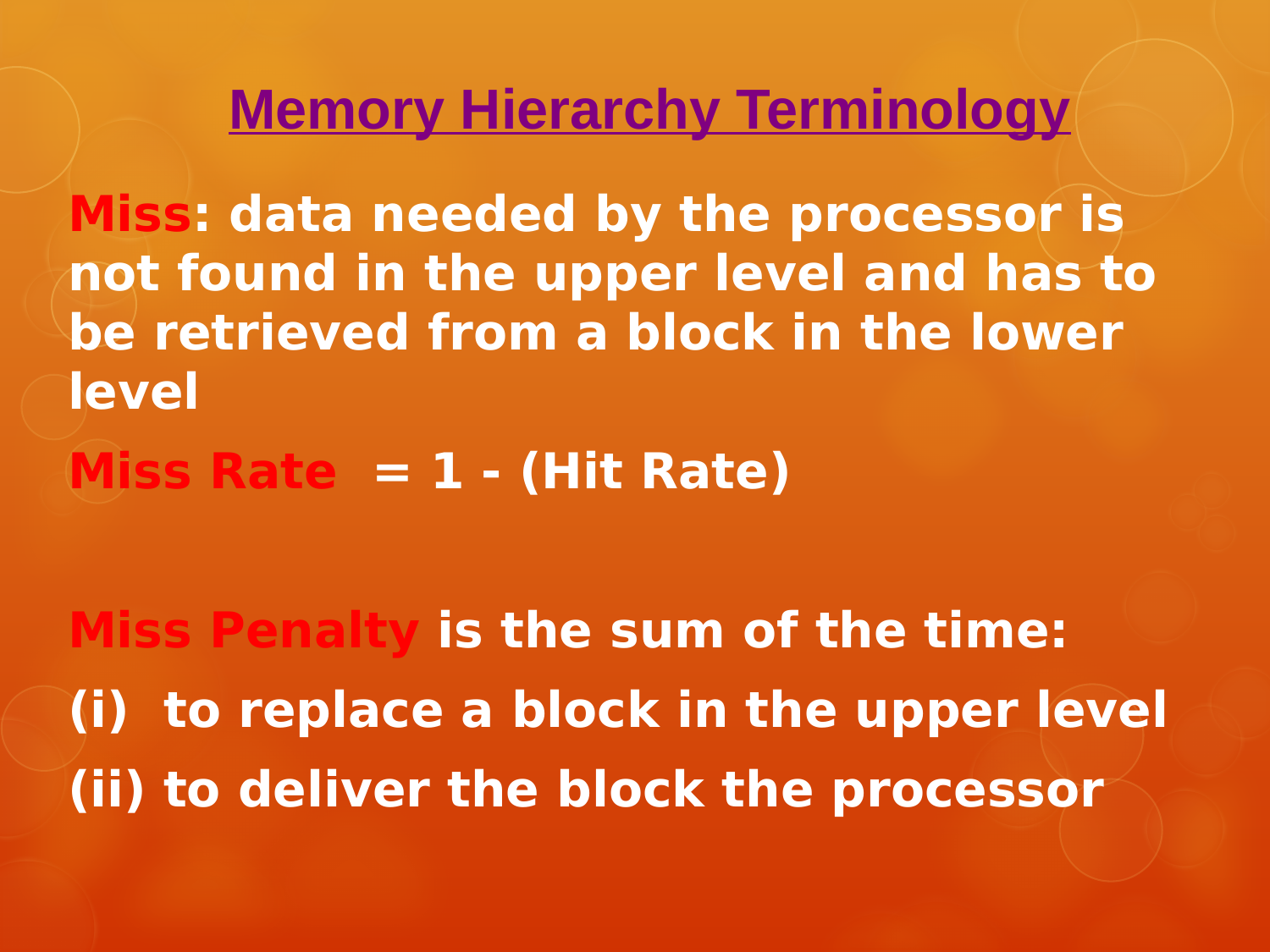

Memory Hierarchy Terminology
Miss: data needed by the processor is not found in the upper level and has to be retrieved from a block in the lower level
Miss Rate  = 1 - (Hit Rate)

Miss Penalty is the sum of the time:
(i)  to replace a block in the upper level
(ii) to deliver the block the processor